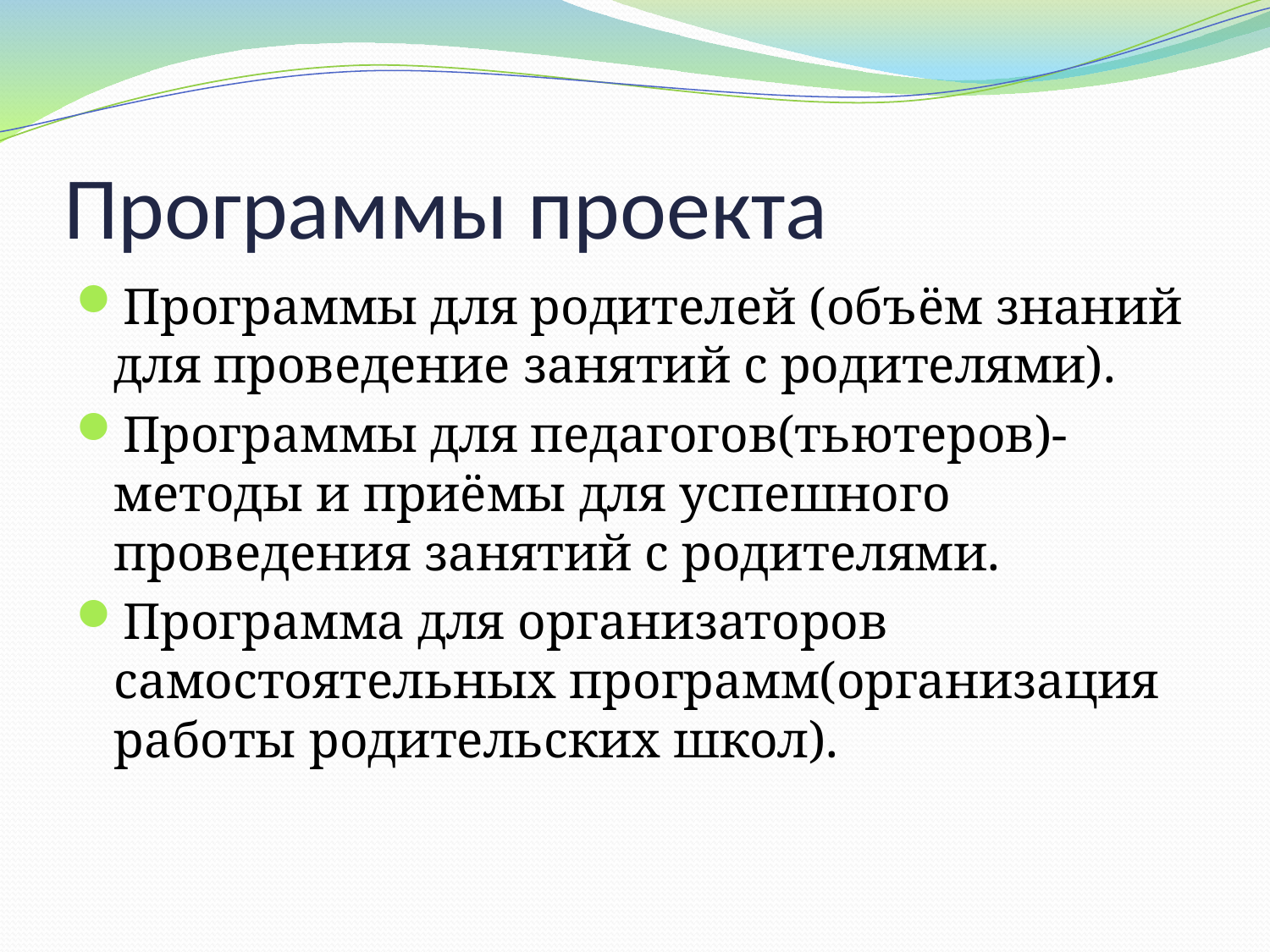

# Программы проекта
Программы для родителей (объём знаний для проведение занятий с родителями).
Программы для педагогов(тьютеров)- методы и приёмы для успешного проведения занятий с родителями.
Программа для организаторов самостоятельных программ(организация работы родительских школ).